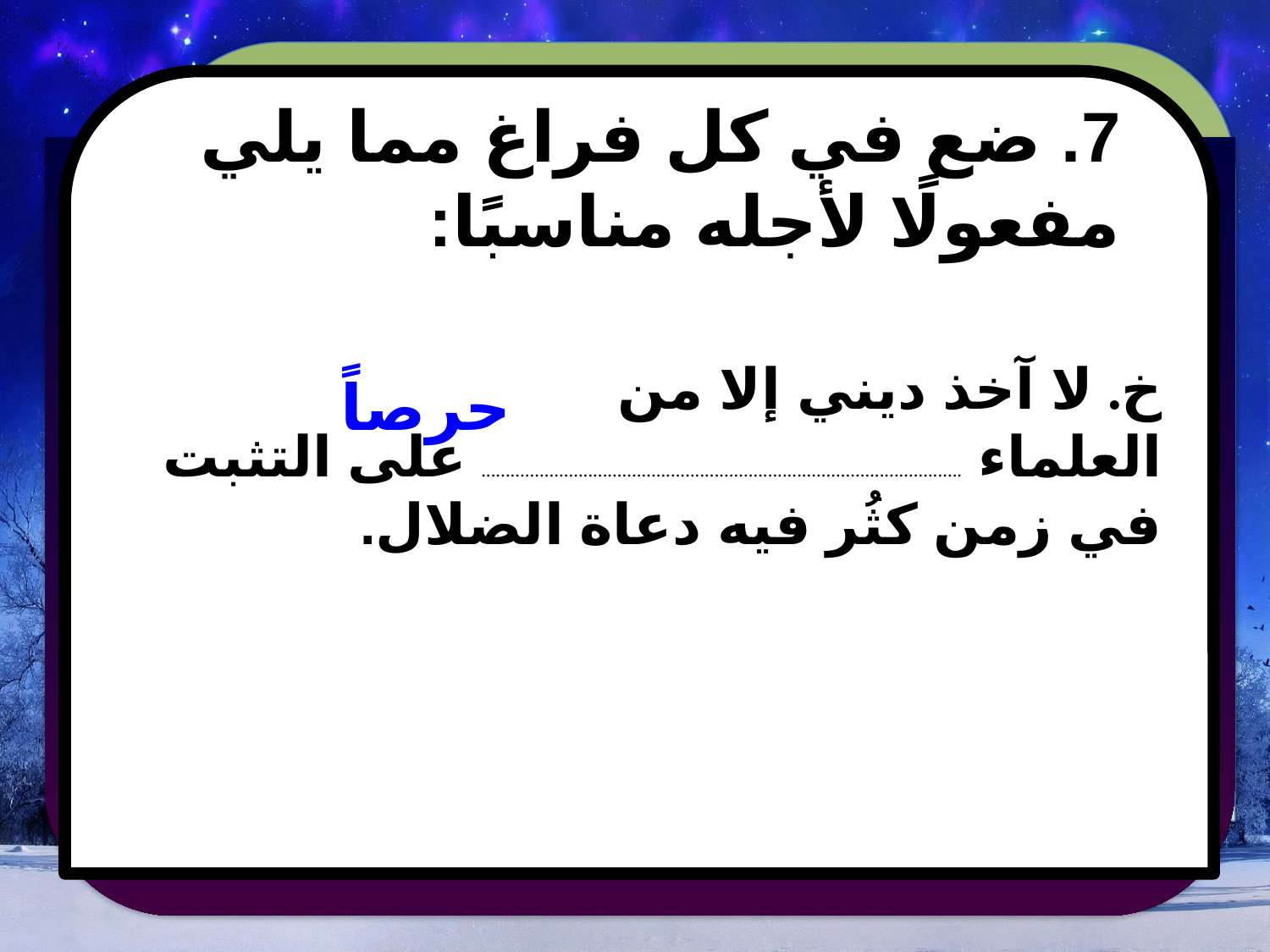

7. ضع في كل فراغ مما يلي مفعولًا لأجله مناسبًا:
حرصاً
خ. لا آخذ ديني إلا من العلماء ................................................................................................... على التثبت في زمن كثُر فيه دعاة الضلال.